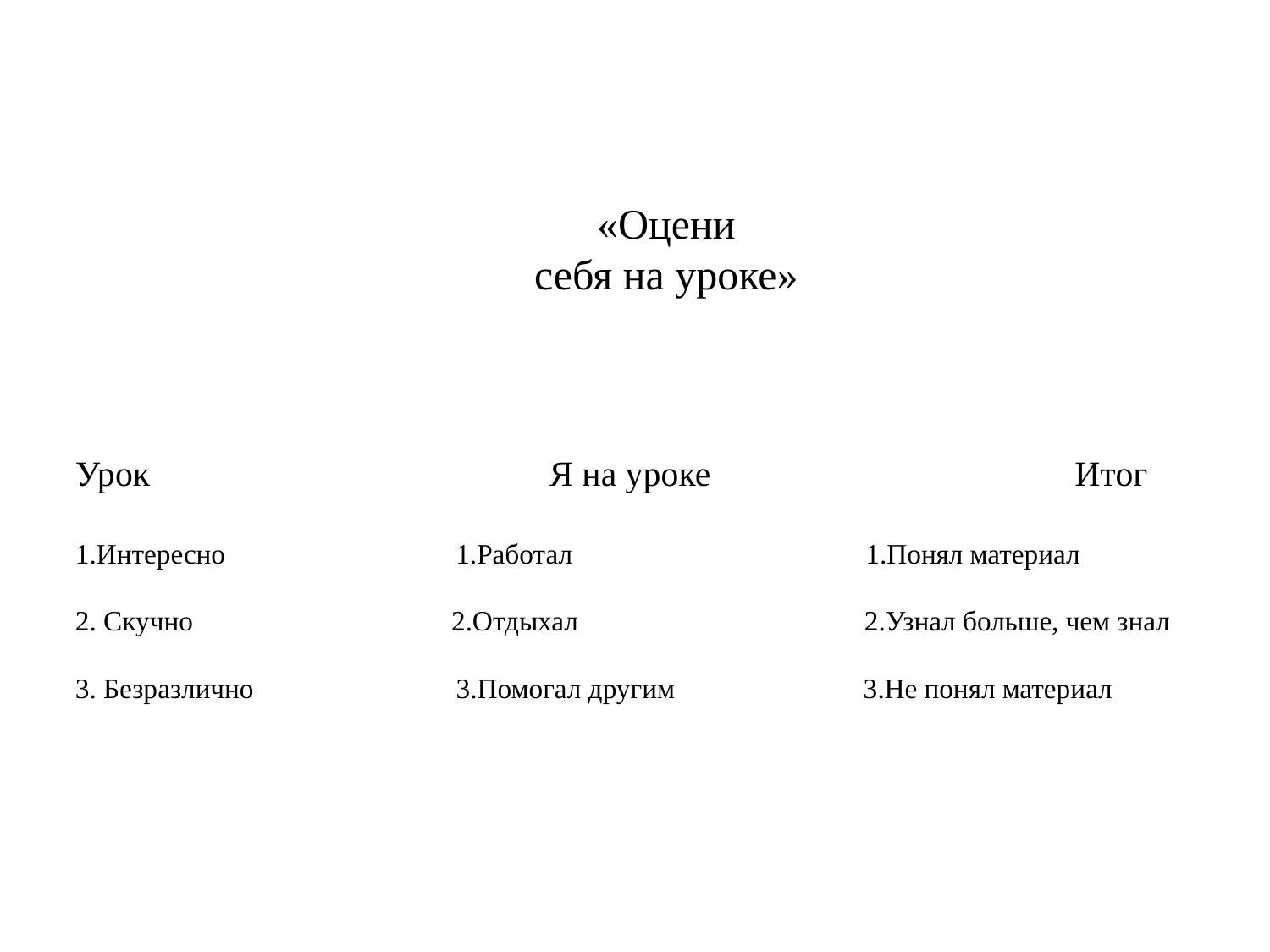

«Оцени
себя на уроке»

Урок                                             Я на уроке                                         Итог

1.Интересно                                 1.Работал                                          1.Понял материал

2. Скучно                                     2.Отдыхал                                         2.Узнал больше, чем знал

3. Безразлично                             3.Помогал другим                           3.Не понял материал